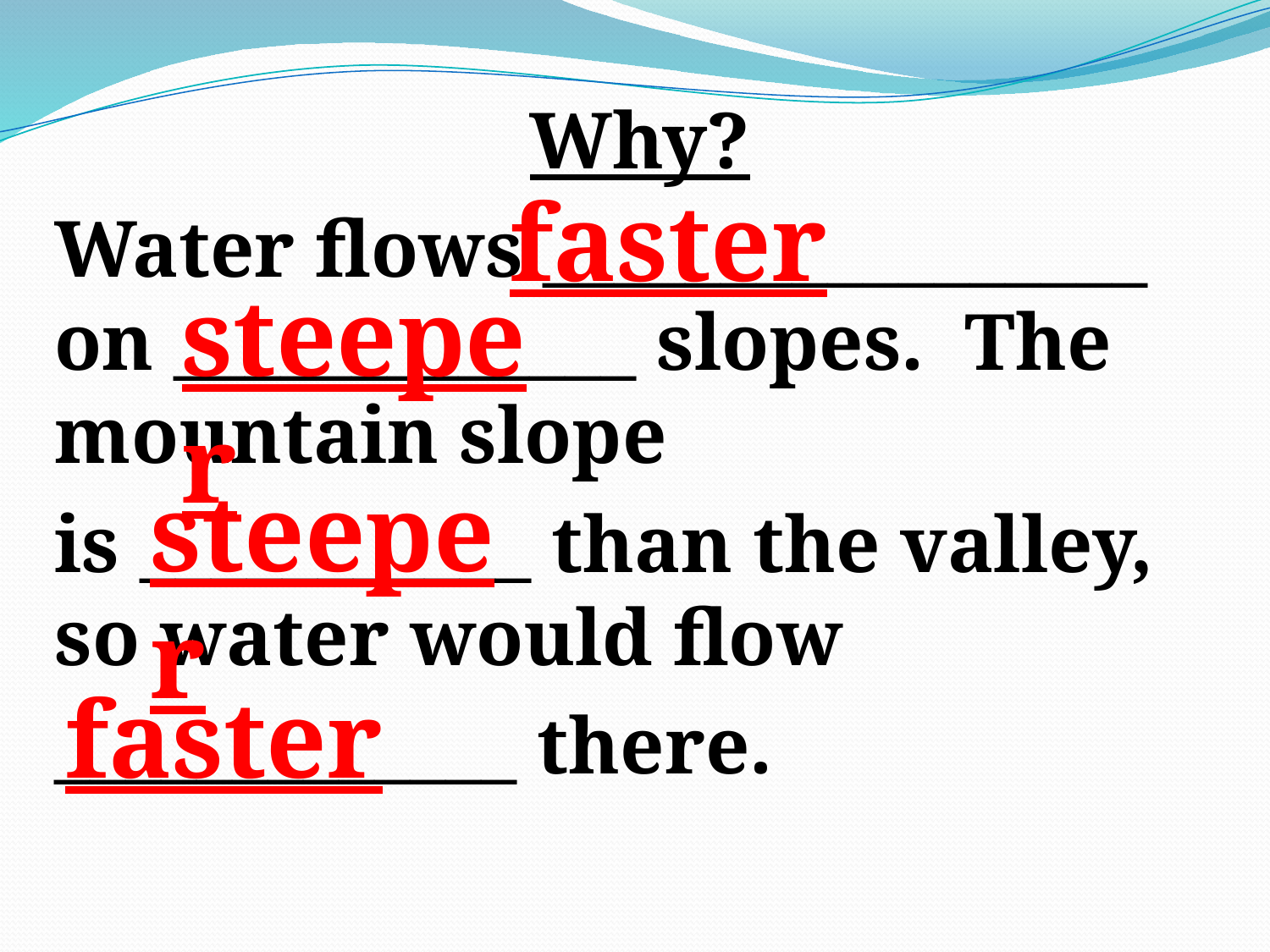

Why?
Water flows _________________ on _____________ slopes.  The mountain slope
is ___________ than the valley, so water would flow
_____________ there.

faster
steeper
steeper
faster